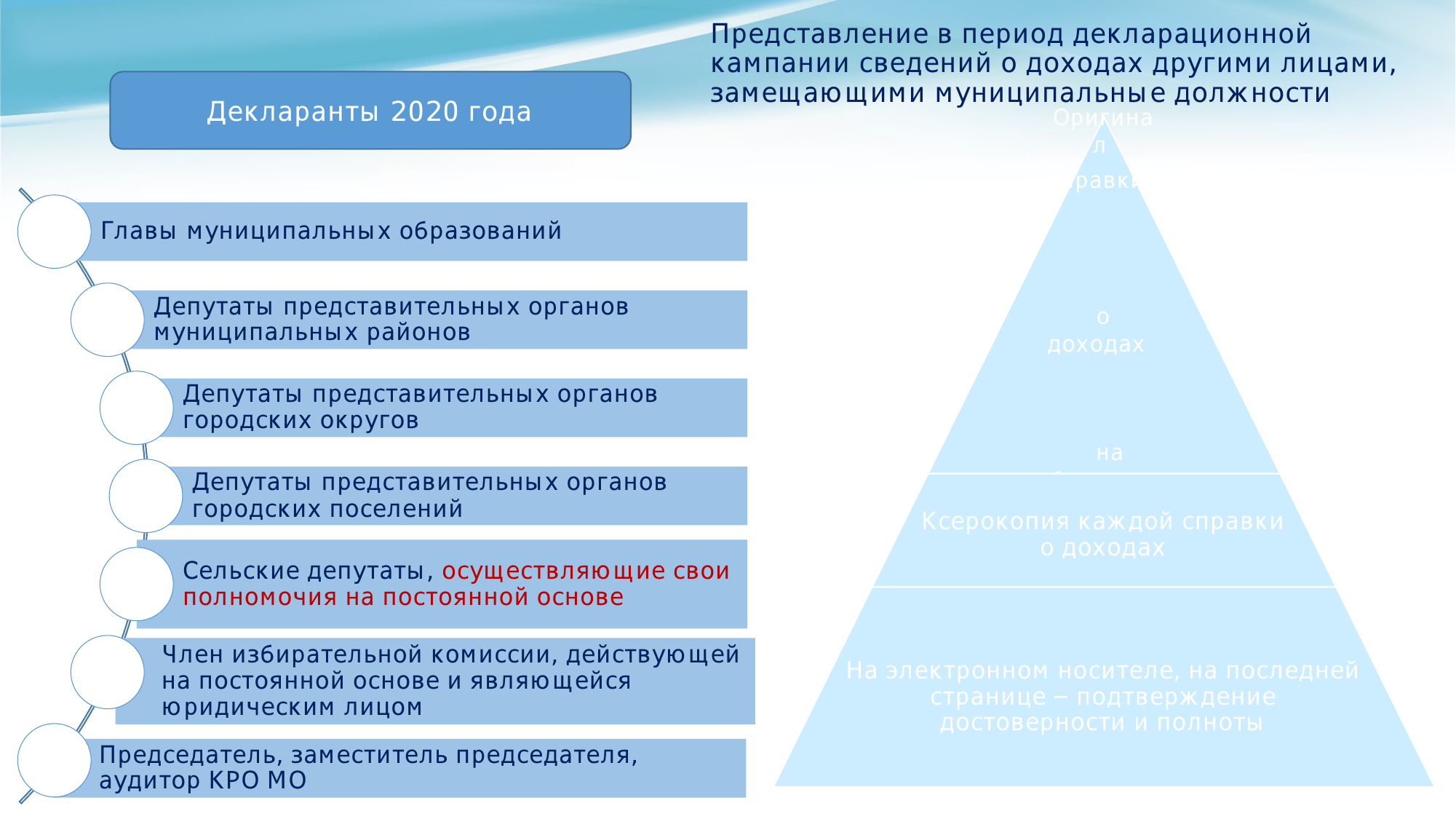

# Представление в период декларационной кампании сведений о доходах другими лицами, замещающими муниципальные должности
Декларанты 2020 года

Оригинал
справки                                                                      о доходах                                                        на бумажном                                   носителе, подписанный   декларантом
Ксерокопия каждой справки о доходах
На электронном носителе, на последней странице – подтверждение достоверности и полноты
Главы муниципальных образований
Депутаты представительных органов муниципальных районов
Депутаты представительных органов городских округов
Депутаты представительных органов городских поселений
Сельские депутаты, осуществляющие свои полномочия на постоянной основе
Член избирательной комиссии, действующей на постоянной основе и являющейся юридическим лицом
Председатель, заместитель председателя, аудитор КРО МО